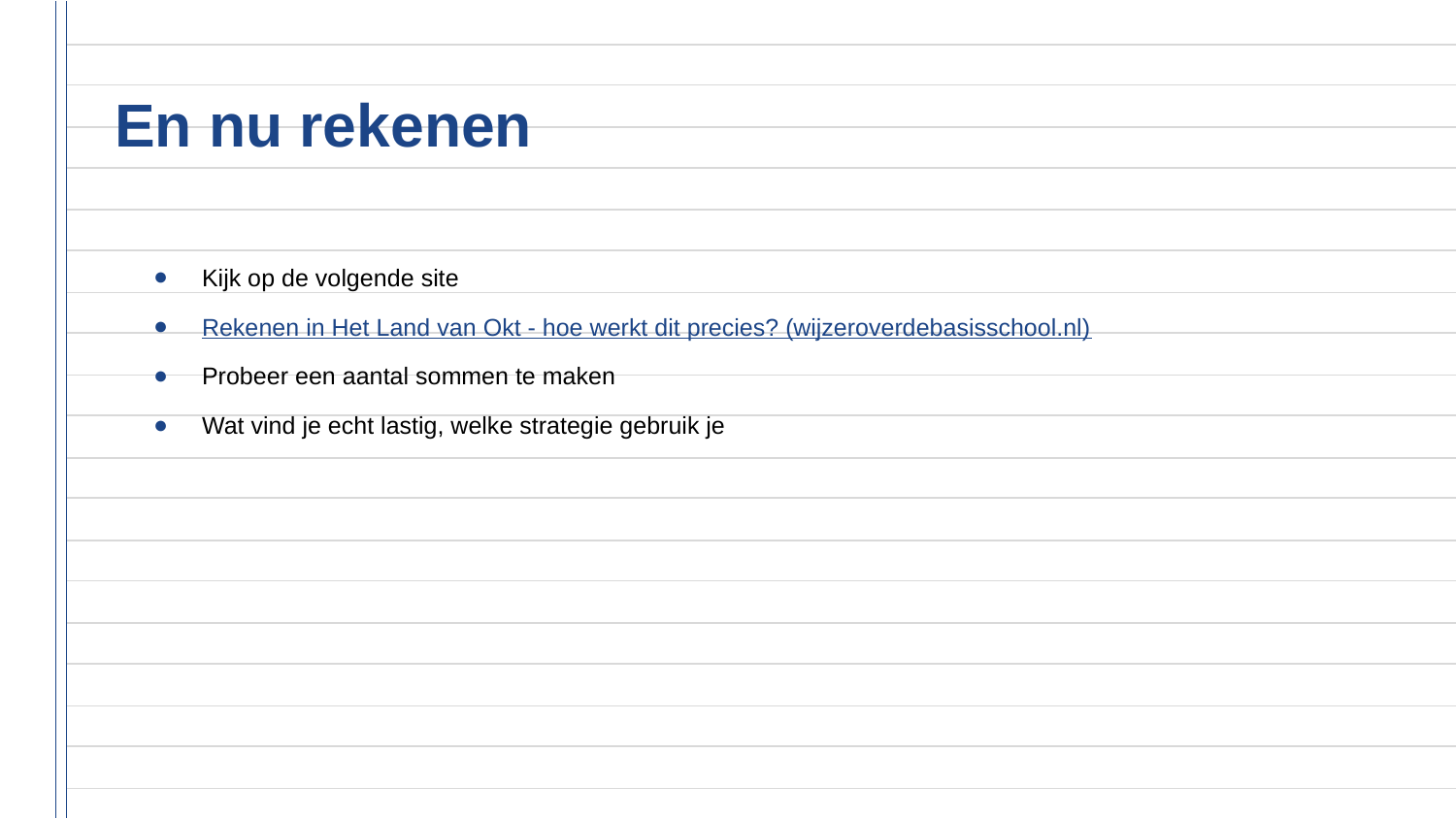

# En nu rekenen

Kijk op de volgende site

Rekenen in Het Land van Okt - hoe werkt dit precies? (wijzeroverdebasisschool.nl)

Probeer een aantal sommen te maken

Wat vind je echt lastig, welke strategie gebruik je